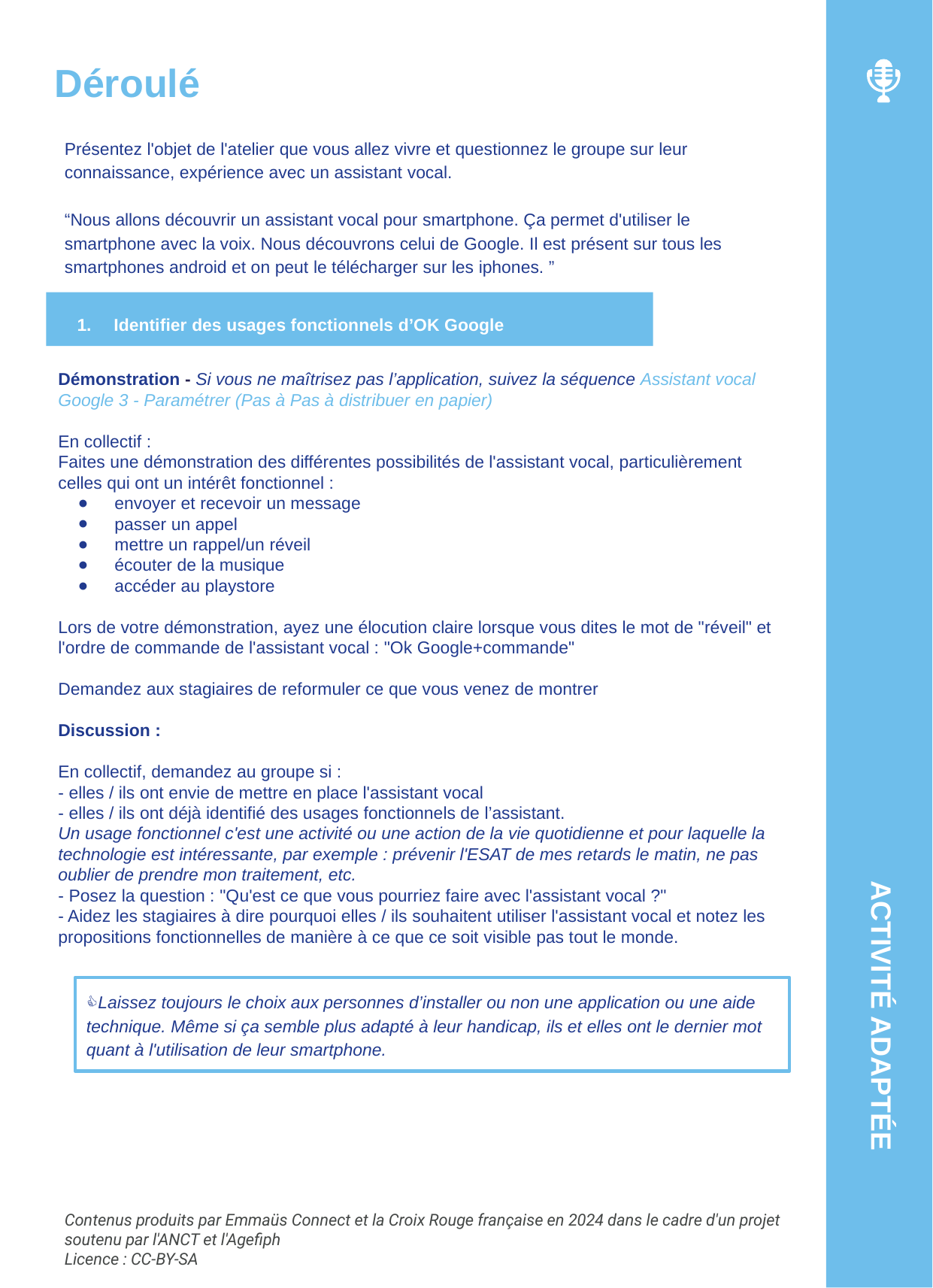

Déroulé

Présentez l'objet de l'atelier que vous allez vivre et questionnez le groupe sur leur connaissance, expérience avec un assistant vocal.

“Nous allons découvrir un assistant vocal pour smartphone. Ça permet d'utiliser le smartphone avec la voix. Nous découvrons celui de Google. Il est présent sur tous les smartphones android et on peut le télécharger sur les iphones. ”
Identifier des usages fonctionnels d’OK Google
Démonstration - Si vous ne maîtrisez pas l’application, suivez la séquence Assistant vocal Google 3 - Paramétrer (Pas à Pas à distribuer en papier)

En collectif :
Faites une démonstration des différentes possibilités de l'assistant vocal, particulièrement celles qui ont un intérêt fonctionnel :
envoyer et recevoir un message
passer un appel
mettre un rappel/un réveil
écouter de la musique
accéder au playstore

Lors de votre démonstration, ayez une élocution claire lorsque vous dites le mot de "réveil" et l'ordre de commande de l'assistant vocal : "Ok Google+commande"

Demandez aux stagiaires de reformuler ce que vous venez de montrer

Discussion :

En collectif, demandez au groupe si :
- elles / ils ont envie de mettre en place l'assistant vocal
- elles / ils ont déjà identifié des usages fonctionnels de l’assistant.
Un usage fonctionnel c'est une activité ou une action de la vie quotidienne et pour laquelle la technologie est intéressante, par exemple : prévenir l'ESAT de mes retards le matin, ne pas oublier de prendre mon traitement, etc.
- Posez la question : "Qu'est ce que vous pourriez faire avec l'assistant vocal ?"
- Aidez les stagiaires à dire pourquoi elles / ils souhaitent utiliser l'assistant vocal et notez les propositions fonctionnelles de manière à ce que ce soit visible pas tout le monde.

👍Laissez toujours le choix aux personnes d’installer ou non une application ou une aide technique. Même si ça semble plus adapté à leur handicap, ils et elles ont le dernier mot quant à l'utilisation de leur smartphone.
ACTIVITÉ ADAPTÉE
Contenus produits par Emmaüs Connect et la Croix Rouge française en 2024 dans le cadre d'un projet soutenu par l'ANCT et l'Agefiph
Licence : CC-BY-SA